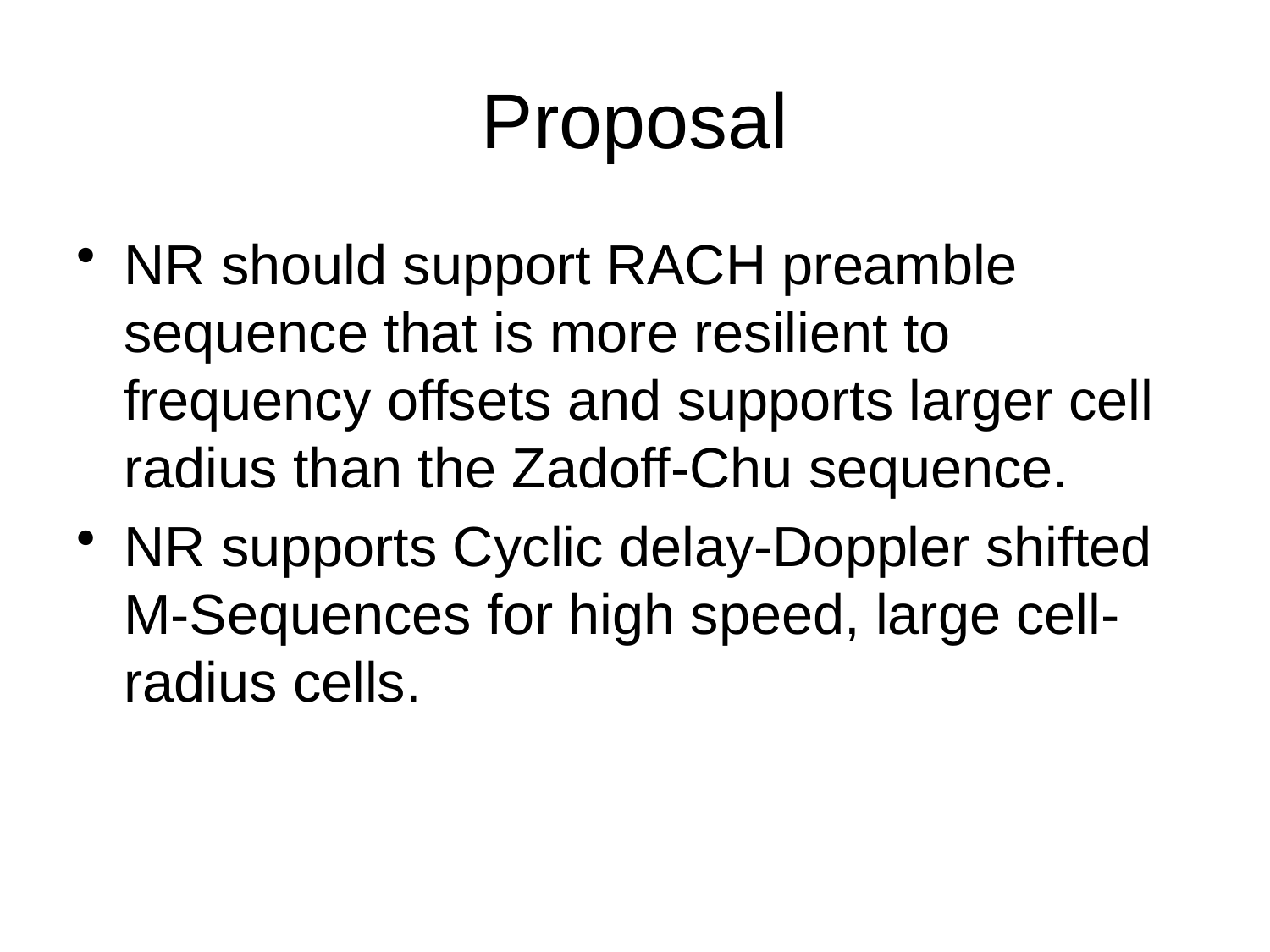

# Proposal
NR should support RACH preamble sequence that is more resilient to  frequency offsets and supports larger cell radius than the Zadoff-Chu sequence.
NR supports Cyclic delay-Doppler shifted M-Sequences for high speed, large cell-radius cells.